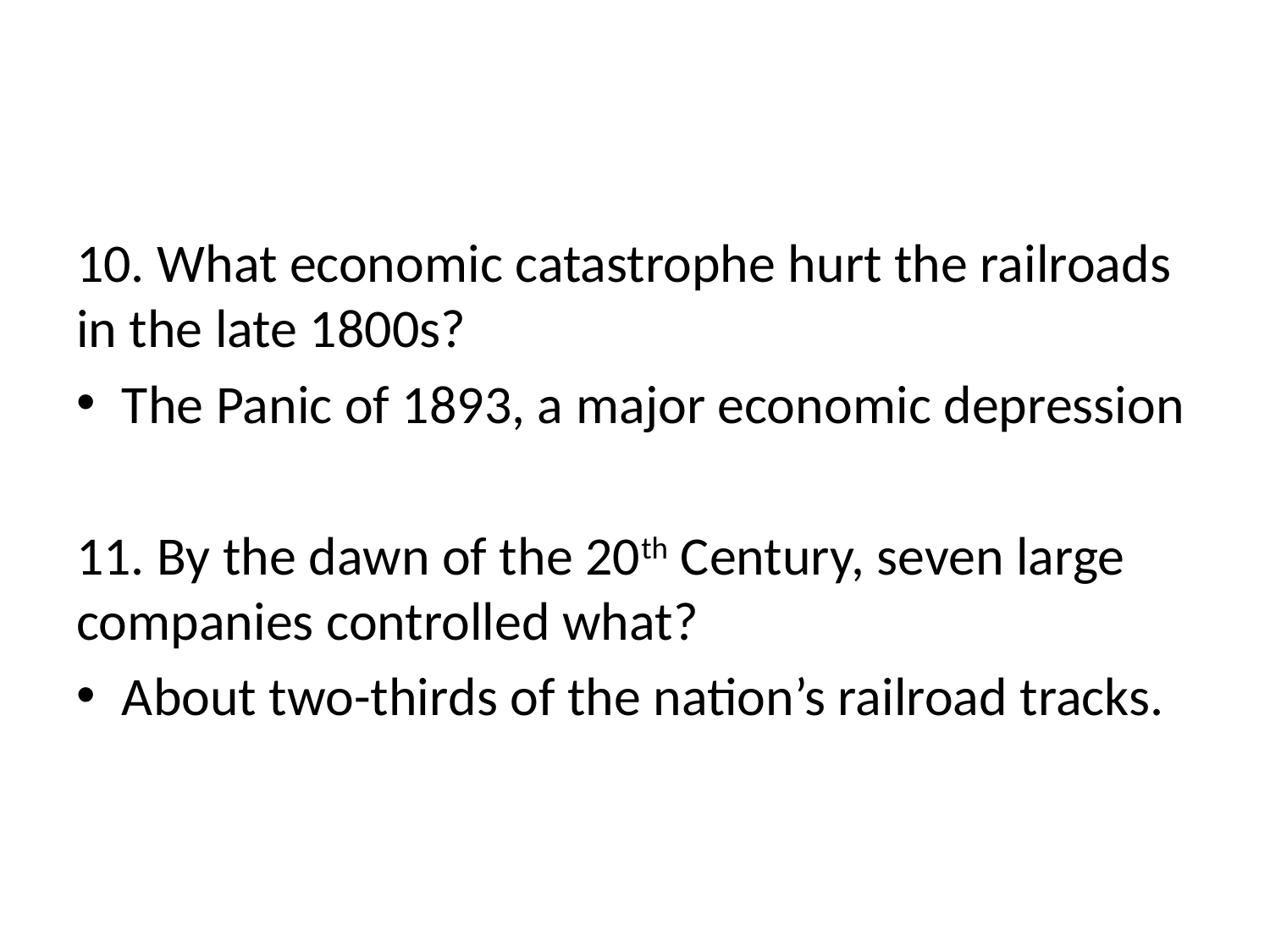

#
10. What economic catastrophe hurt the railroads in the late 1800s?
The Panic of 1893, a major economic depression

11. By the dawn of the 20th Century, seven large companies controlled what?
About two-thirds of the nation’s railroad tracks.